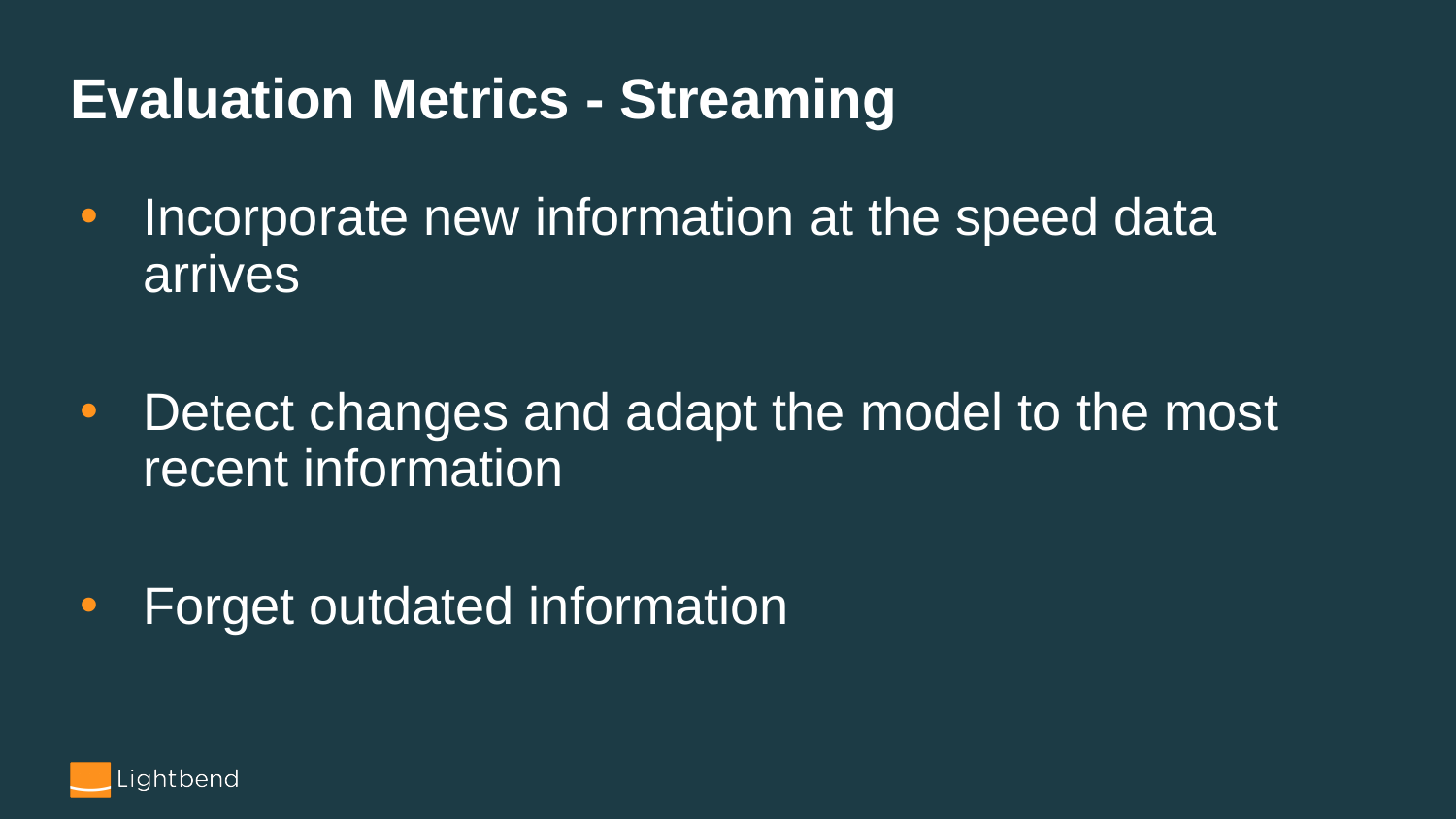

# Evaluation Metrics - Streaming
Incorporate new information at the speed data arrives

Detect changes and adapt the model to the most recent information

Forget outdated information